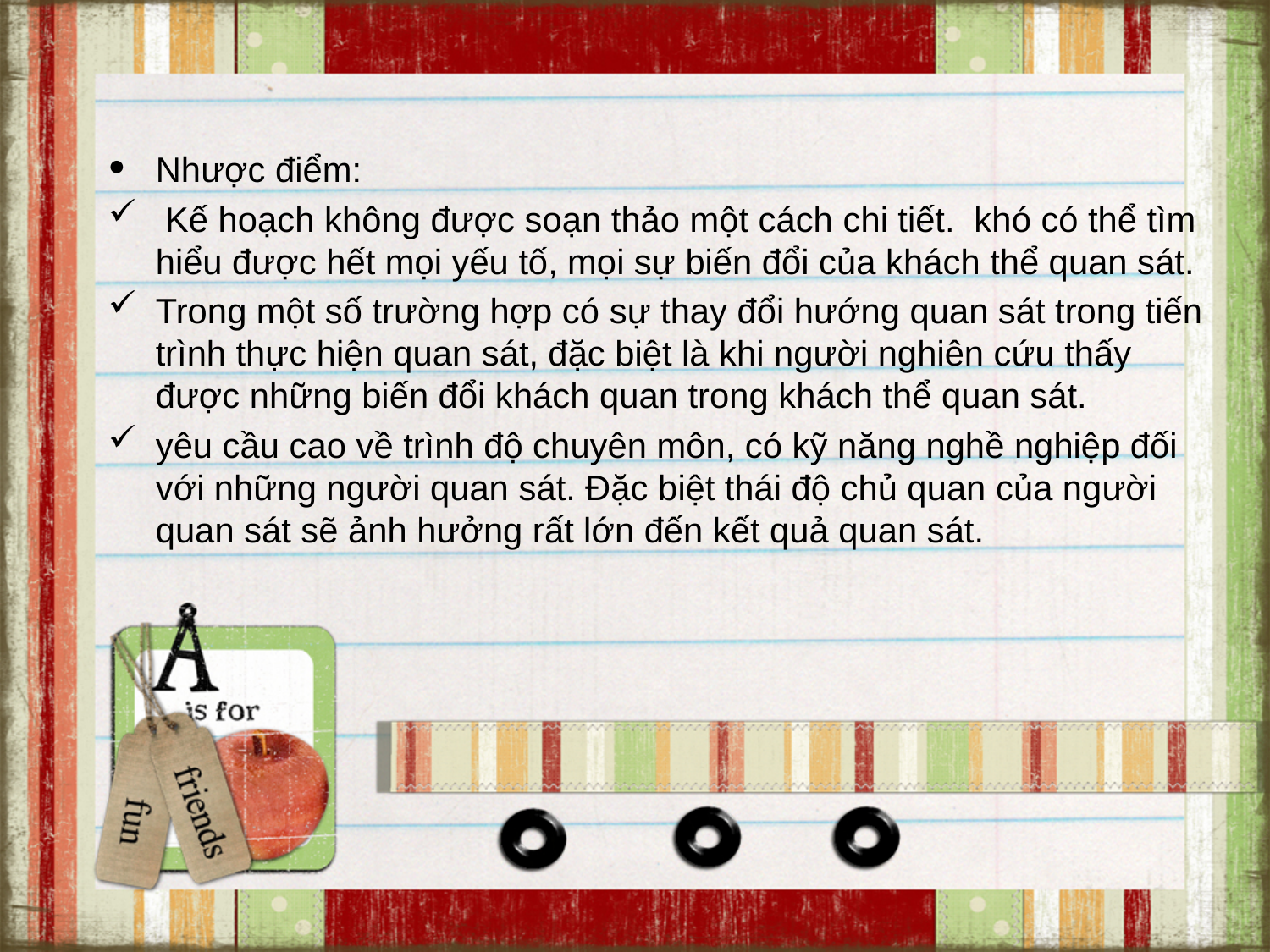

Nhược điểm:
 Kế hoạch không được soạn thảo một cách chi tiết.  khó có thể tìm hiểu được hết mọi yếu tố, mọi sự biến đổi của khách thể quan sát.
Trong một số trường hợp có sự thay đổi hướng quan sát trong tiến trình thực hiện quan sát, đặc biệt là khi người nghiên cứu thấy được những biến đổi khách quan trong khách thể quan sát.
yêu cầu cao về trình độ chuyên môn, có kỹ năng nghề nghiệp đối với những người quan sát. Đặc biệt thái độ chủ quan của người quan sát sẽ ảnh hưởng rất lớn đến kết quả quan sát.

#